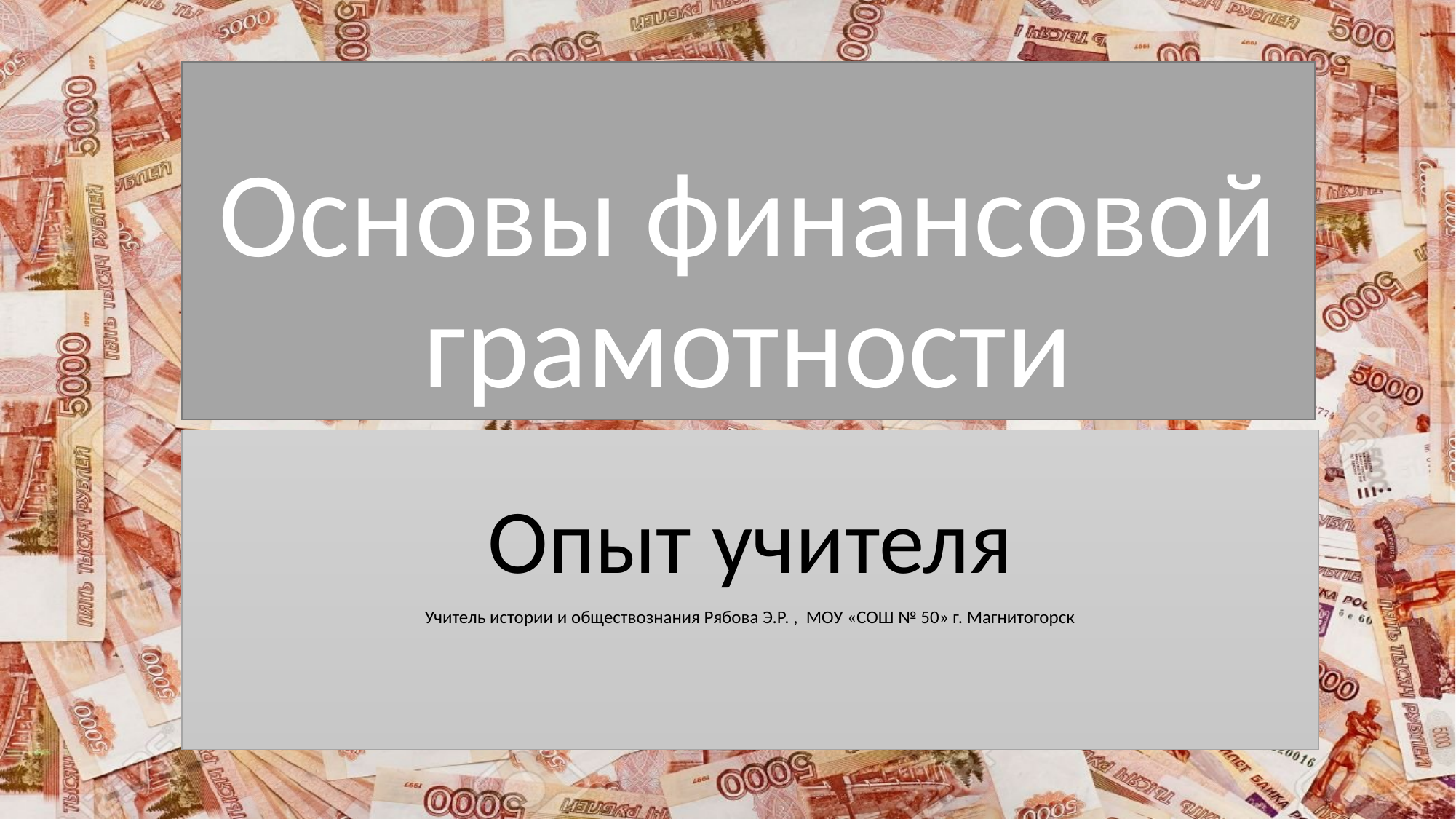

# Основы финансовой грамотности

Опыт учителя
Учитель истории и обществознания Рябова Э.Р. ,  МОУ «СОШ № 50» г. Магнитогорск